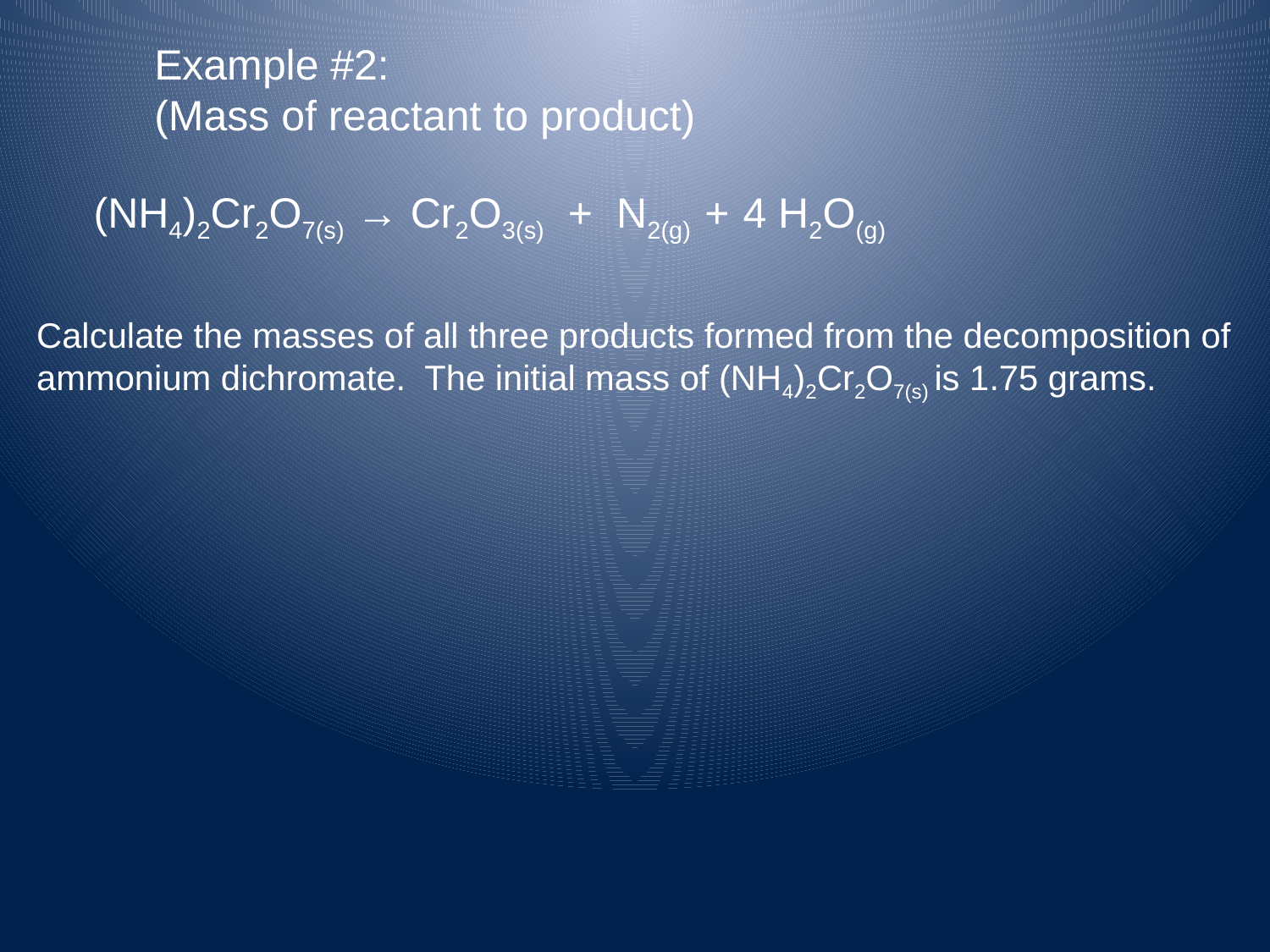

Example #2:
(Mass of reactant to product)
(NH4)2Cr2O7(s) → Cr2O3(s)  +  N2(g)  +  4 H2O(g)
Calculate the masses of all three products formed from the decomposition of
ammonium dichromate.  The initial mass of (NH4)2Cr2O7(s) is 1.75 grams.